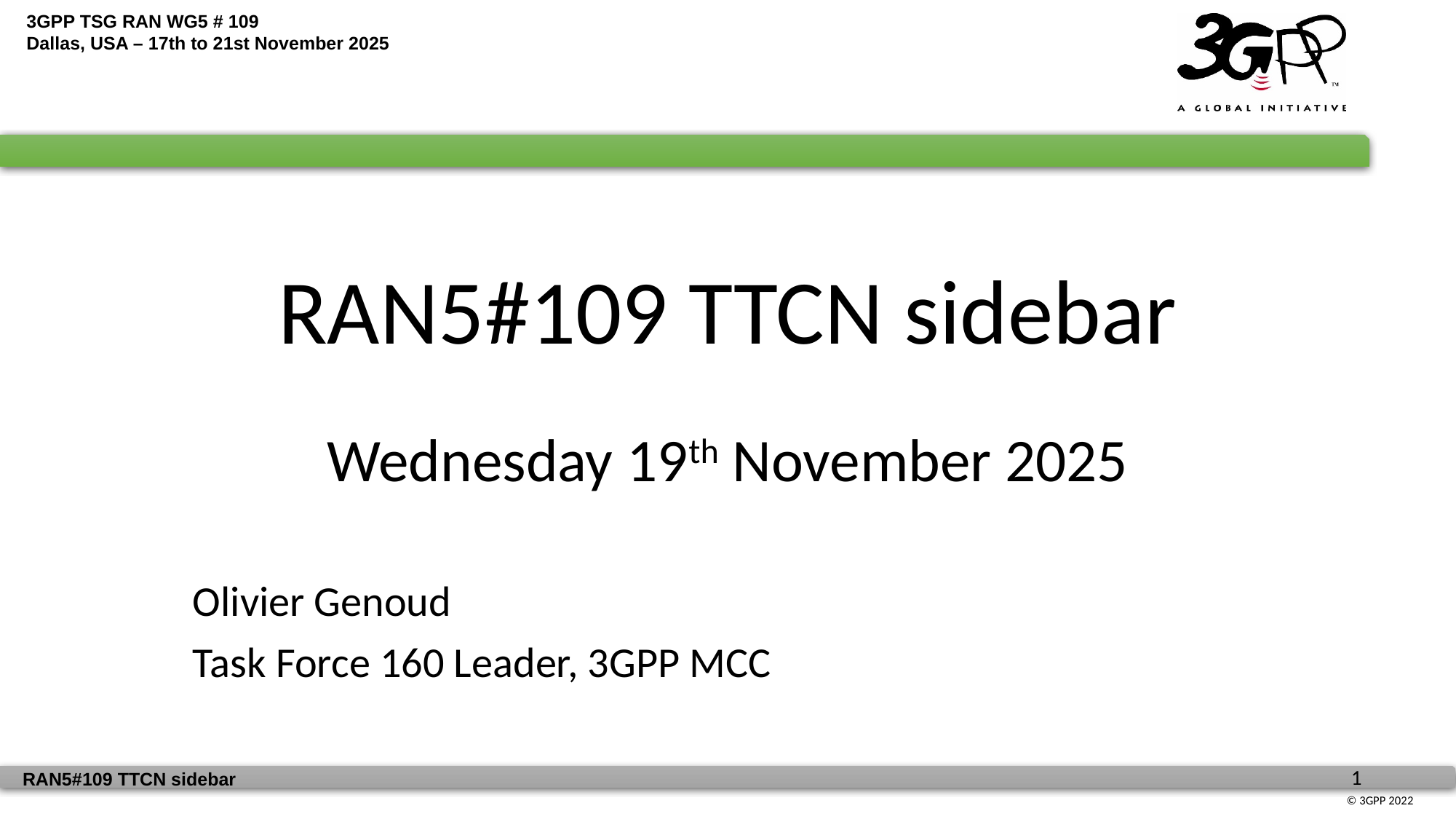

# RAN5#109 TTCN sidebar Wednesday 19th November 2025
Olivier Genoud
Task Force 160 Leader, 3GPP MCC